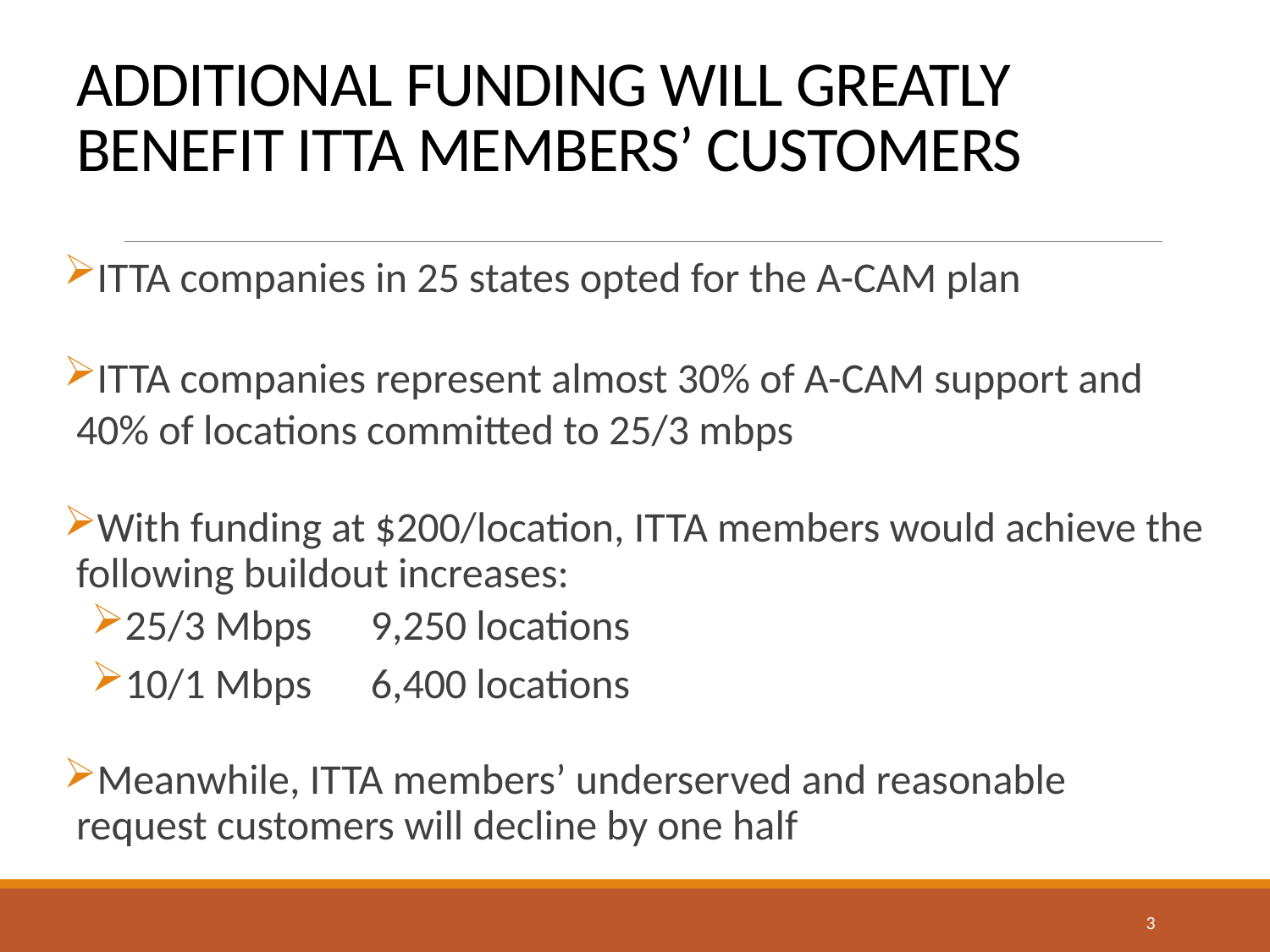

# ADDITIONAL FUNDING WILL GREATLY BENEFIT ITTA MEMBERS’ CUSTOMERS
ITTA companies in 25 states opted for the A-CAM plan

ITTA companies represent almost 30% of A-CAM support and 40% of locations committed to 25/3 mbps

With funding at $200/location, ITTA members would achieve the following buildout increases:
25/3 Mbps	9,250 locations
10/1 Mbps	6,400 locations

Meanwhile, ITTA members’ underserved and reasonable request customers will decline by one half
3